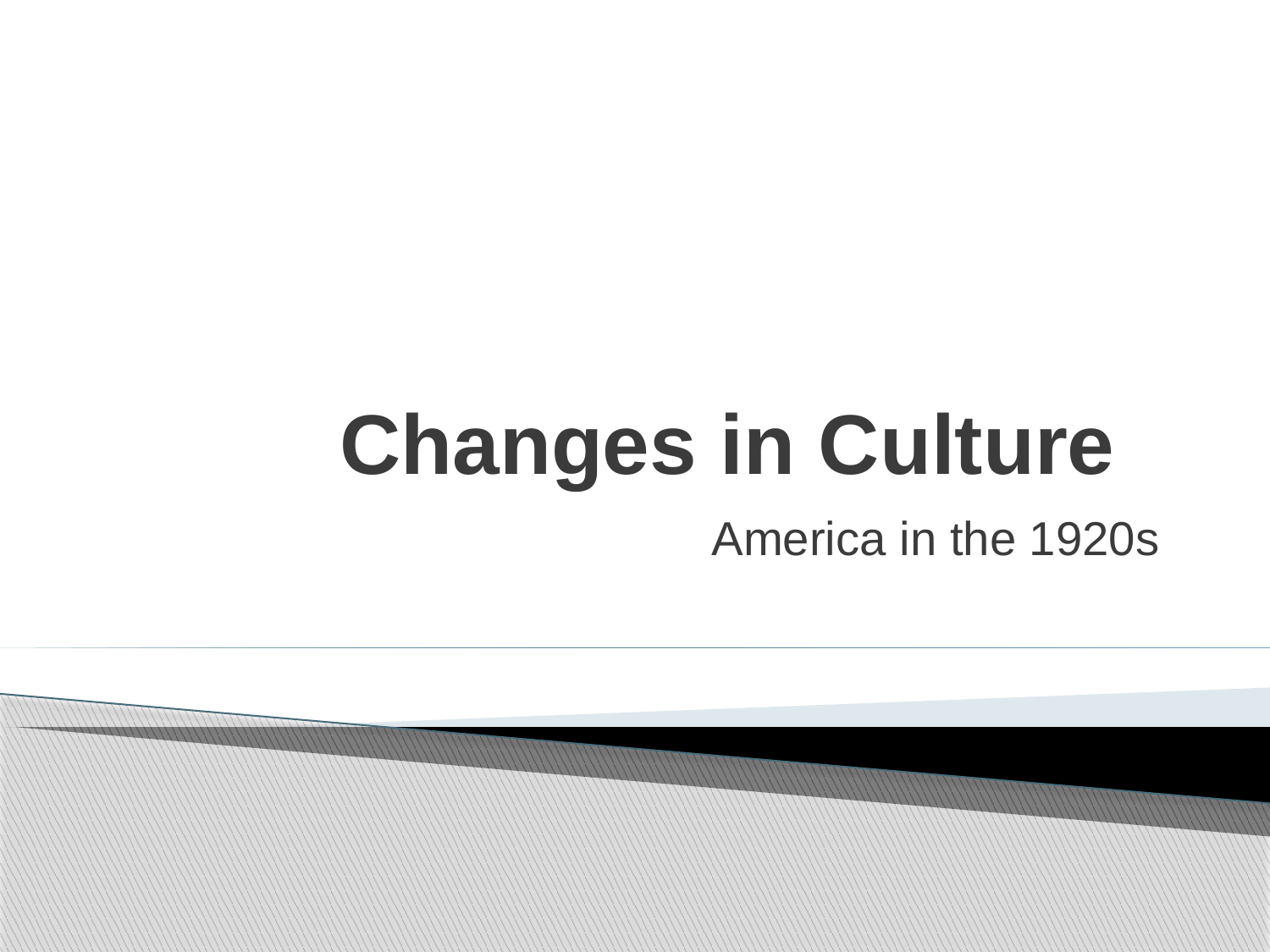

# Changes in Culture
America in the 1920s